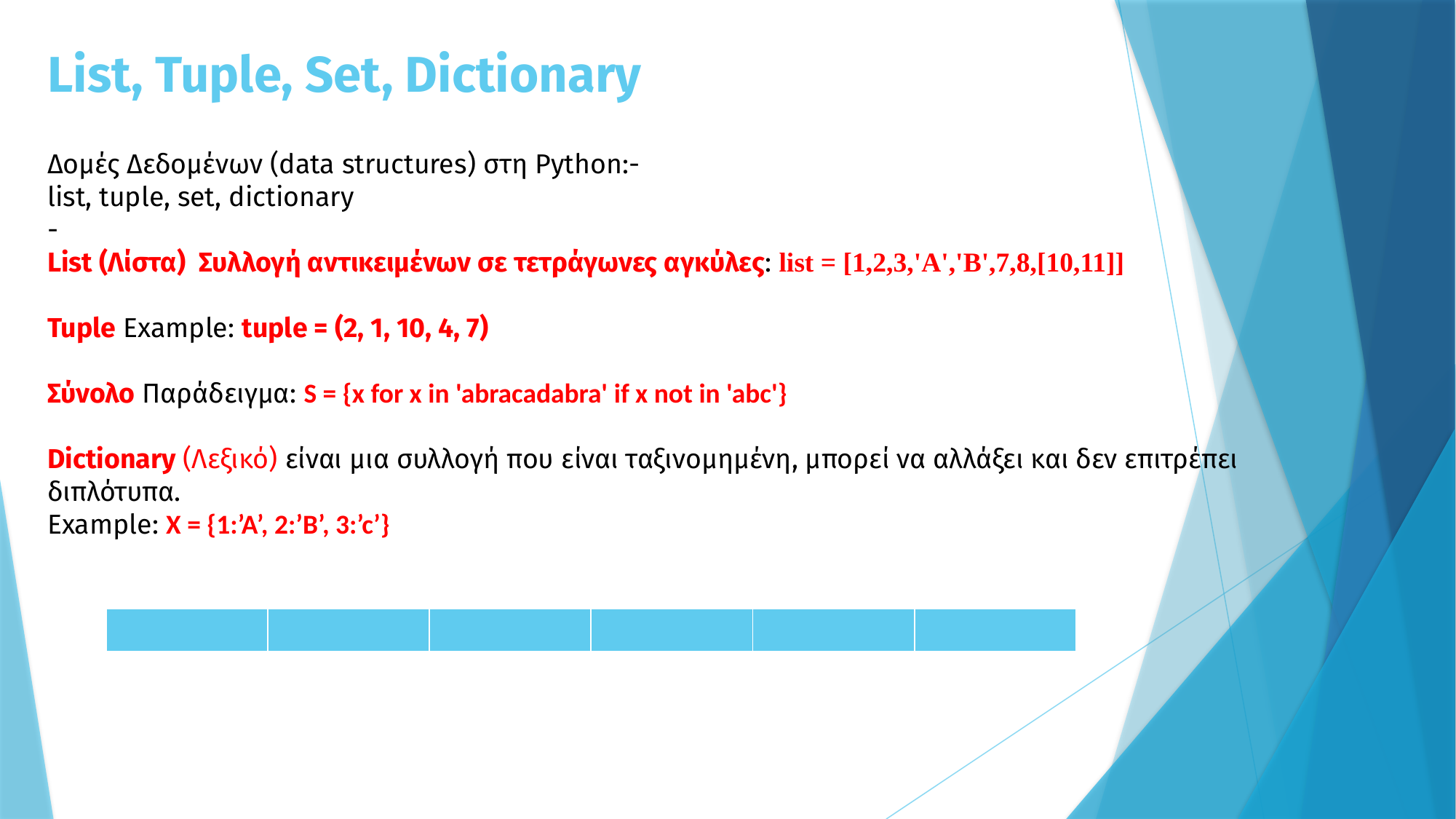

# List, Tuple, Set, Dictionary

Δομές Δεδομένων (data structures) στη Python:-
list, tuple, set, dictionary
-
List (Λίστα)  Συλλογή αντικειμένων σε τετράγωνες αγκύλες: list = [1,2,3,'A','B',7,8,[10,11]]

Tuple Example: tuple = (2, 1, 10, 4, 7)

Σύνολο Παράδειγμα: S = {x for x in 'abracadabra' if x not in 'abc'}

Dictionary (Λεξικό) είναι μια συλλογή που είναι ταξινομημένη, μπορεί να αλλάξει και δεν επιτρέπει διπλότυπα.
Example: X = {1:’A’, 2:’B’, 3:’c’}

|  |  |  |  |  |  |
| --- | --- | --- | --- | --- | --- |